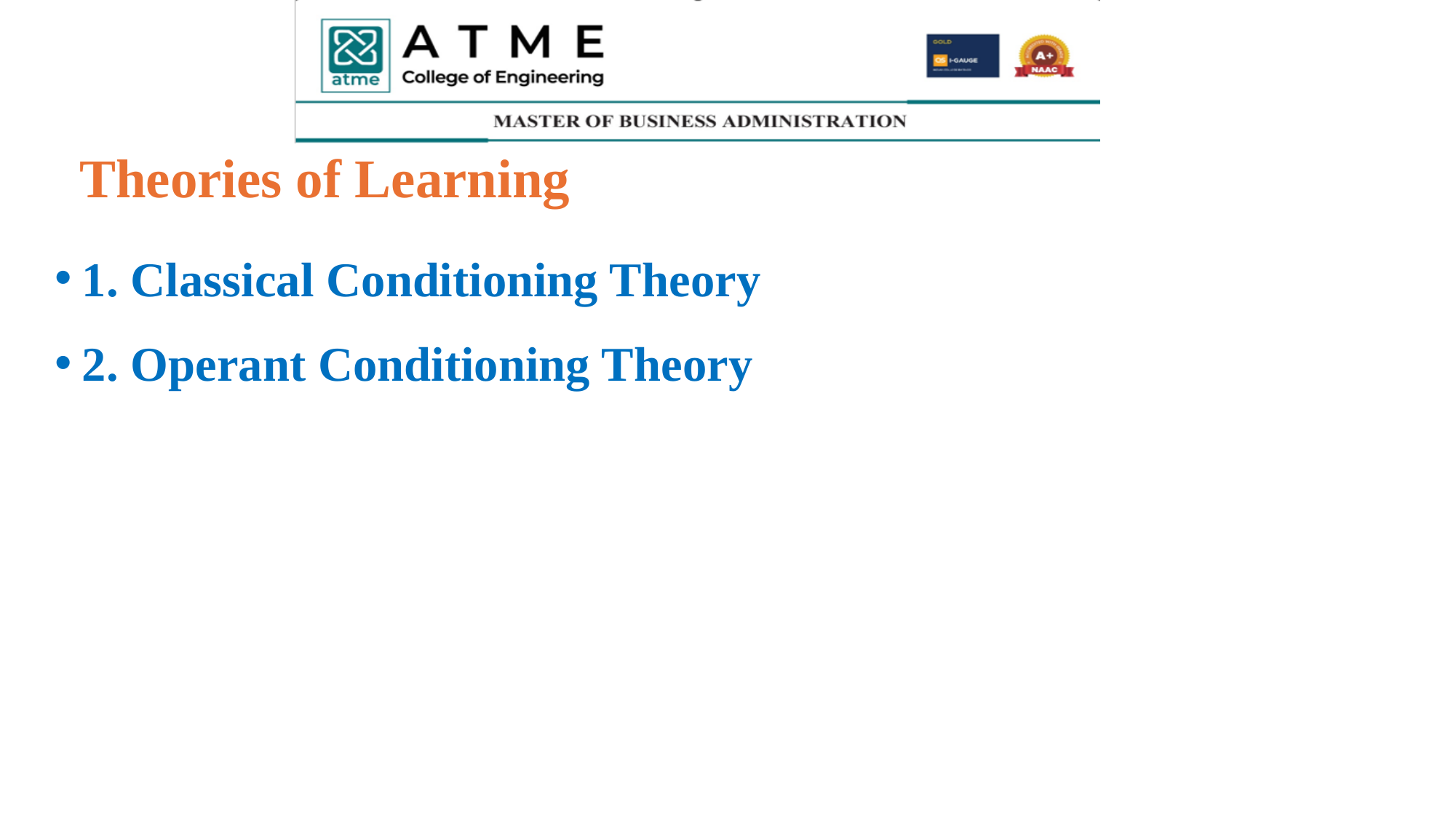

# Theories of Learning
1. Classical Conditioning Theory
2. Operant Conditioning Theory